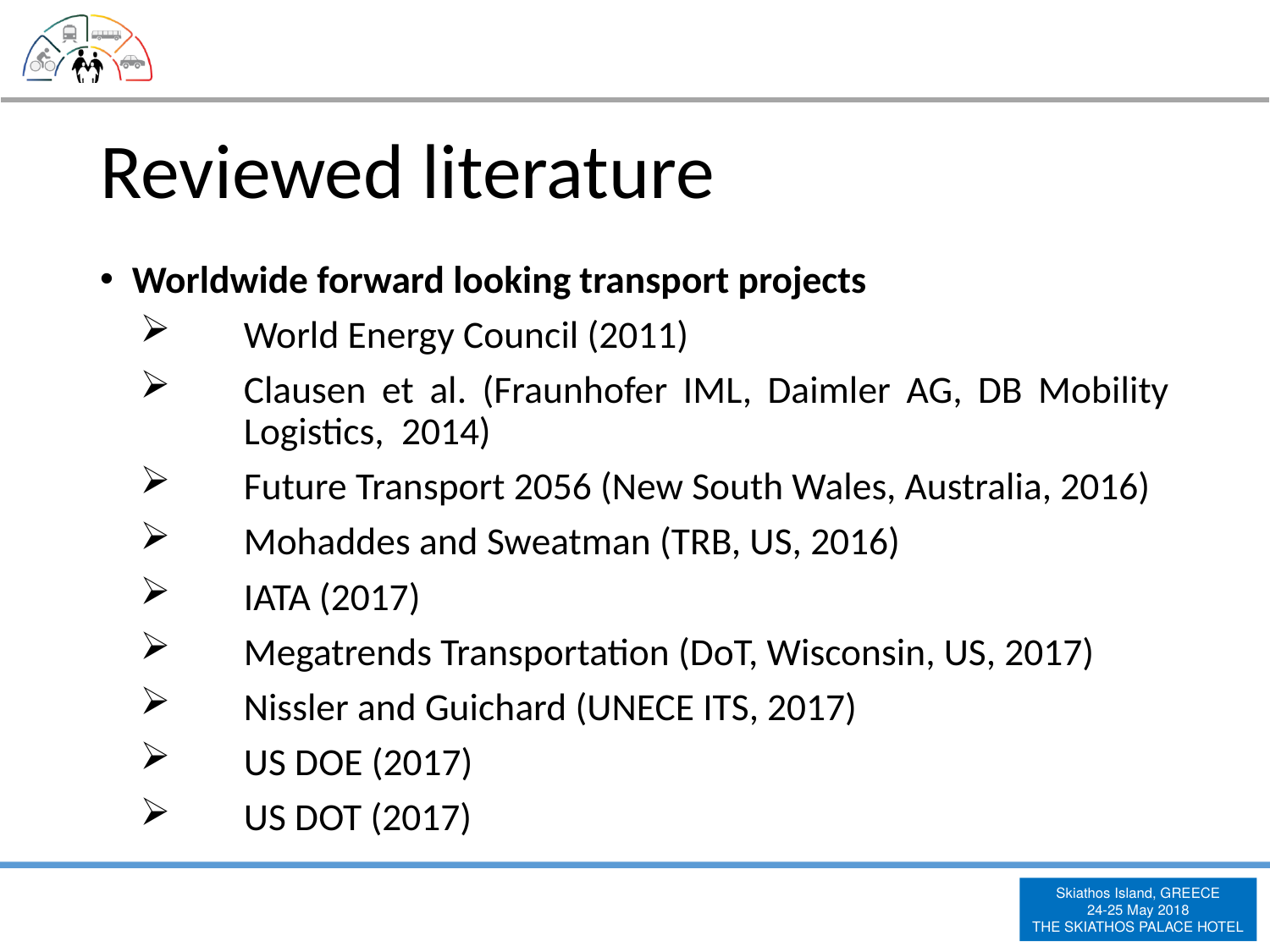

# Reviewed literature
Worldwide forward looking transport projects
World Energy Council (2011)
Clausen et al. (Fraunhofer IML, Daimler AG, DB Mobility Logistics,  2014)
Future Transport 2056 (New South Wales, Australia, 2016)
Mohaddes and Sweatman (TRB, US, 2016)
IATA (2017)
Megatrends Transportation (DoT, Wisconsin, US, 2017)
Nissler and Guichard (UNECE ITS, 2017)
US DOE (2017)
US DOT (2017)